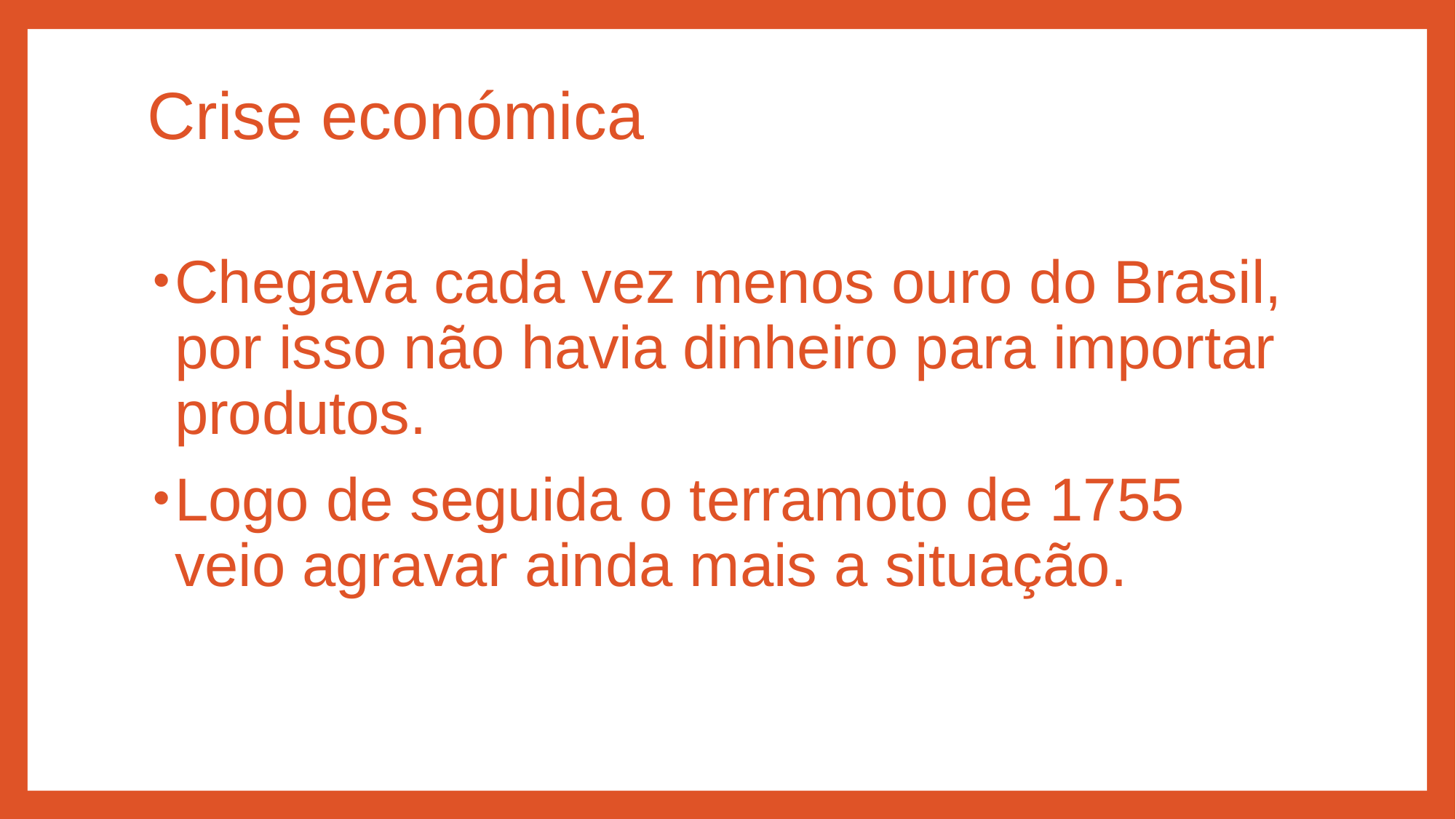

# Crise económica
Chegava cada vez menos ouro do Brasil, por isso não havia dinheiro para importar produtos.
Logo de seguida o terramoto de 1755 veio agravar ainda mais a situação.